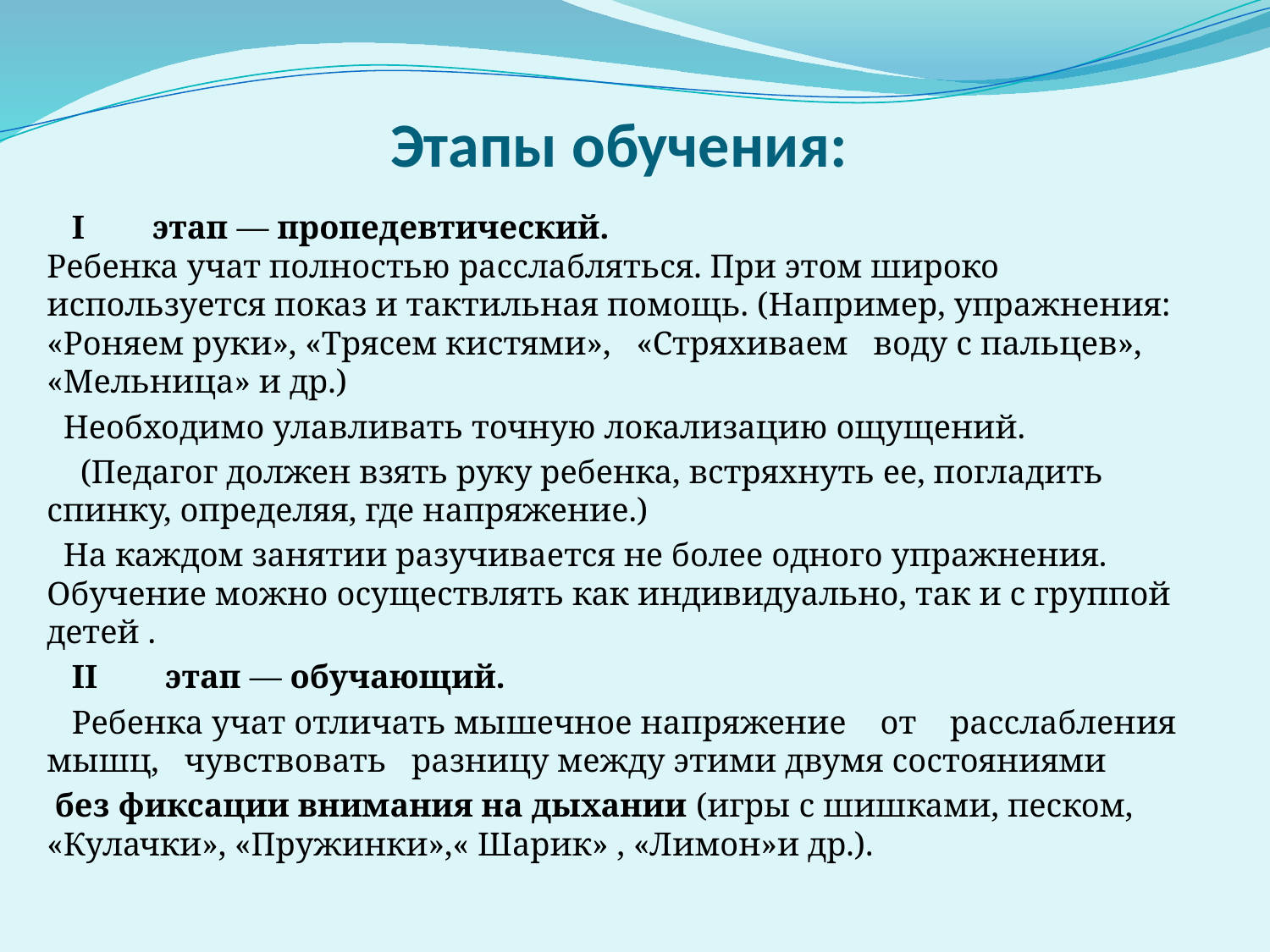

# Этапы обучения:
       I        этап — пропедевтический.
Ребенка учат полностью расслабляться. При этом широко используется показ и тактильная помощь. (Например, упражнения: «Роняем руки», «Трясем кистями»,   «Стряхиваем   воду с пальцев», «Мельница» и др.)
      Необходимо улавливать точную локализацию ощущений.
        (Педагог должен взять руку ребенка, встряхнуть ее, погладить спинку, определяя, где напряжение.)
      На каждом занятии разучивается не более одного упражнения.    Обучение можно осуществлять как индивидуально, так и с группой детей .
       II        этап — обучающий.
       Ребенка учат отличать мышечное напряжение    от    расслабления мышц,   чувствовать   разницу между этими двумя состояниями
     без фиксации внимания на дыхании (игры с шишками, песком, «Кулачки», «Пружинки»,« Шарик» , «Лимон»и др.).